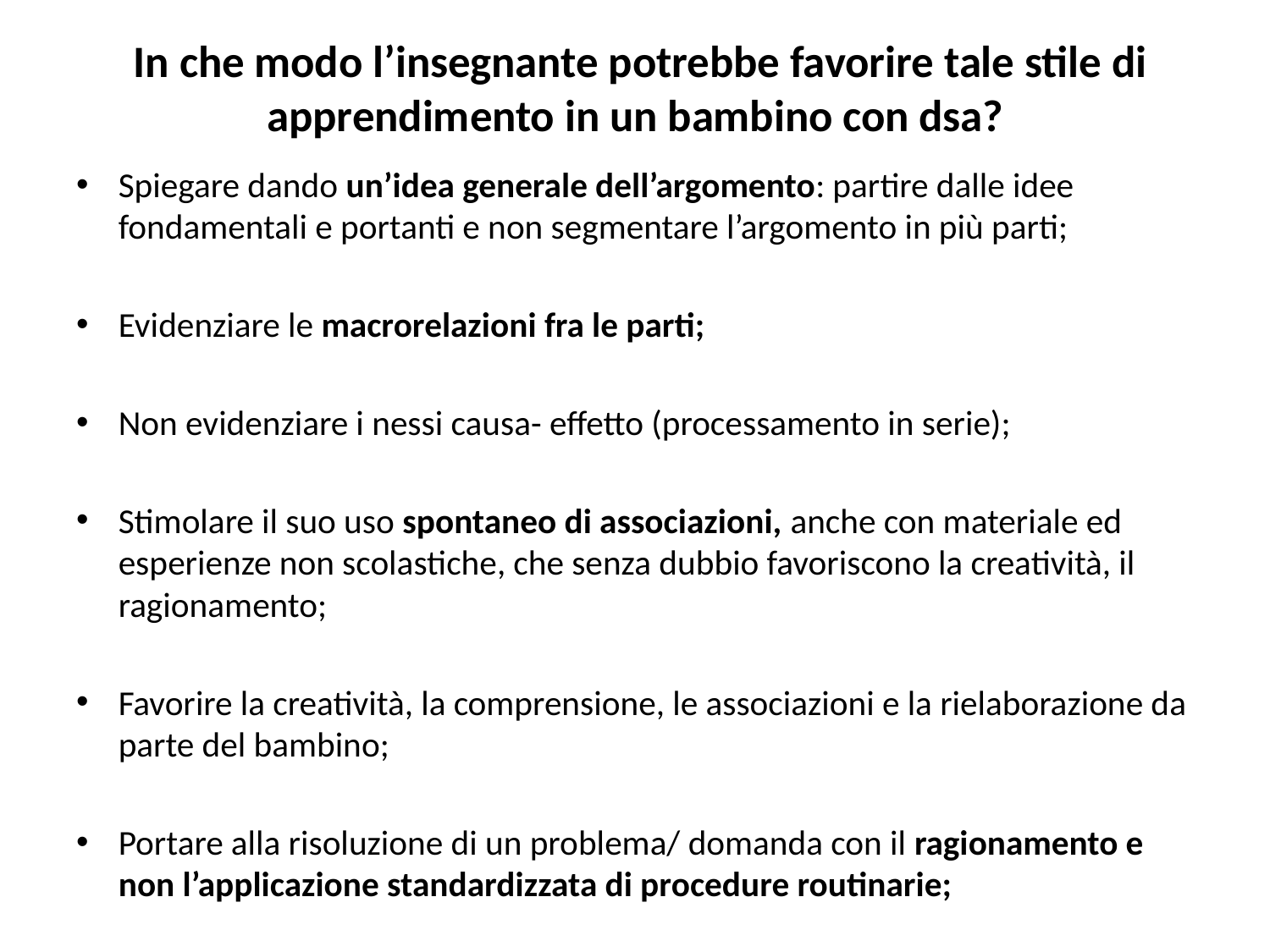

# In che modo l’insegnante potrebbe favorire tale stile di apprendimento in un bambino con dsa?
Spiegare dando un’idea generale dell’argomento: partire dalle idee fondamentali e portanti e non segmentare l’argomento in più parti;

Evidenziare le macrorelazioni fra le parti;

Non evidenziare i nessi causa- effetto (processamento in serie);

Stimolare il suo uso spontaneo di associazioni, anche con materiale ed esperienze non scolastiche, che senza dubbio favoriscono la creatività, il ragionamento;

Favorire la creatività, la comprensione, le associazioni e la rielaborazione da parte del bambino;

Portare alla risoluzione di un problema/ domanda con il ragionamento e non l’applicazione standardizzata di procedure routinarie;